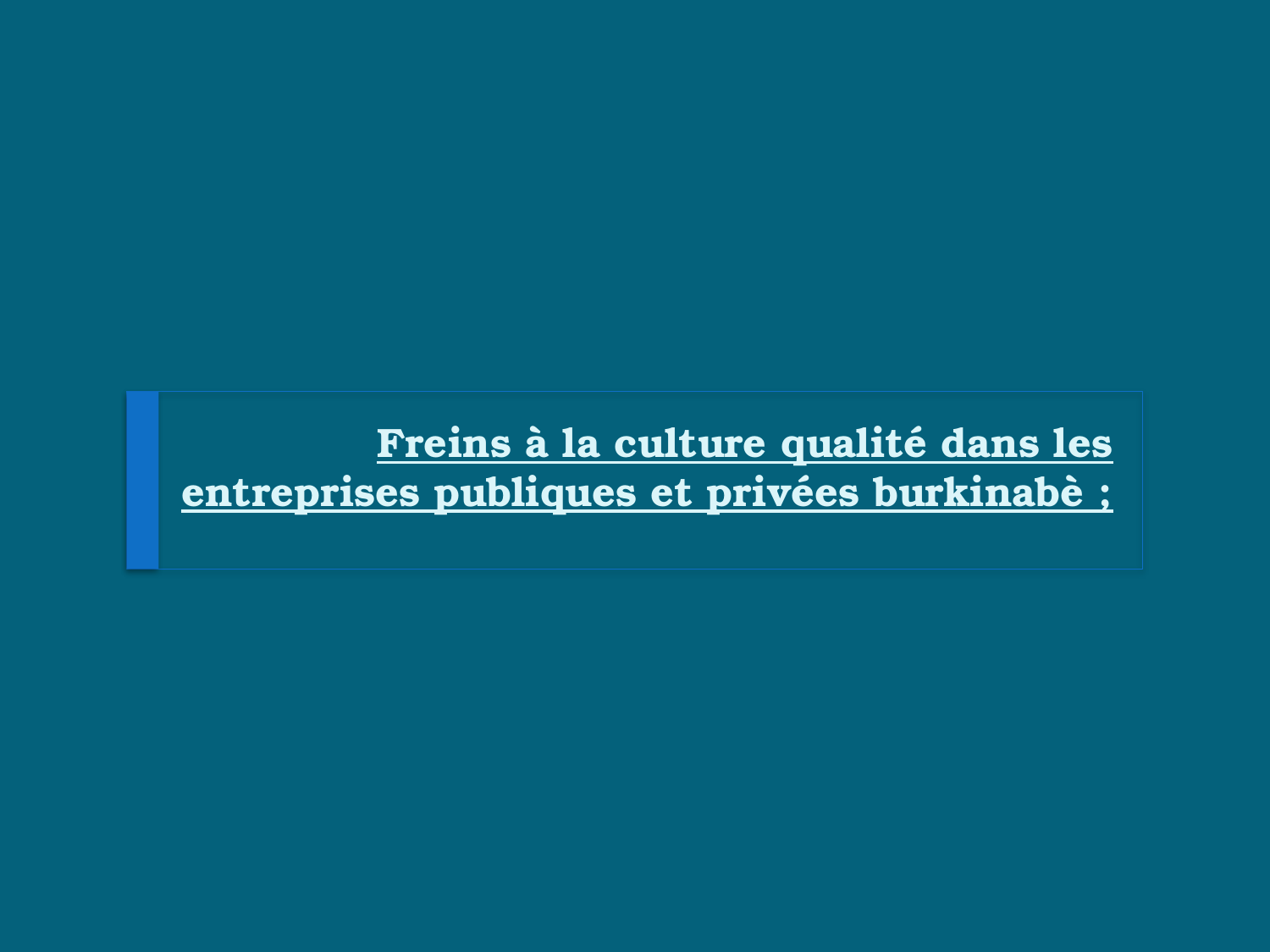

# Freins à la culture qualité dans les entreprises publiques et privées burkinabè ;